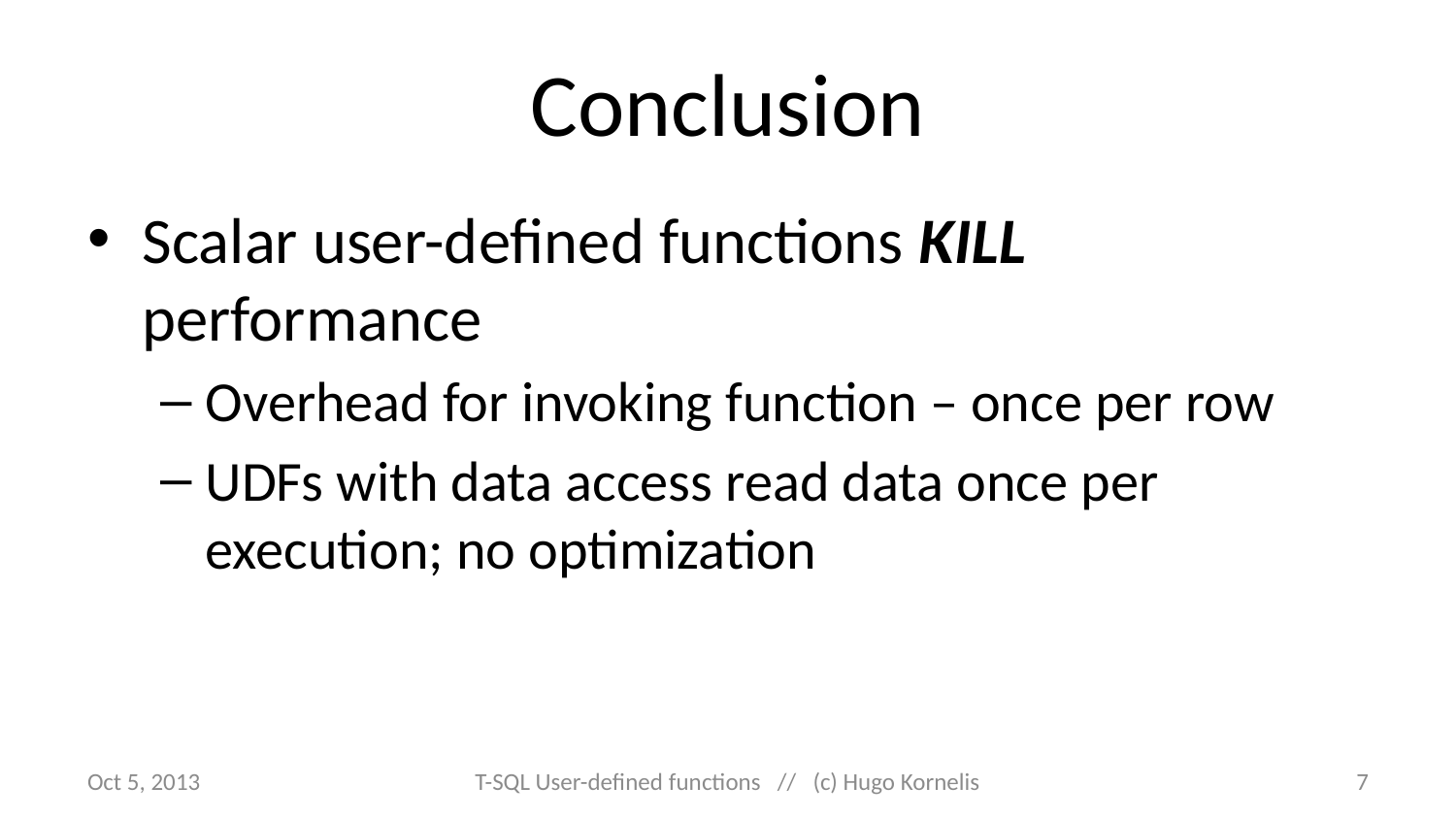

# Conclusion
Scalar user-defined functions KILL performance
Overhead for invoking function – once per row
UDFs with data access read data once per execution; no optimization
Oct 5, 2013
T-SQL User-defined functions   //   (c) Hugo Kornelis
7